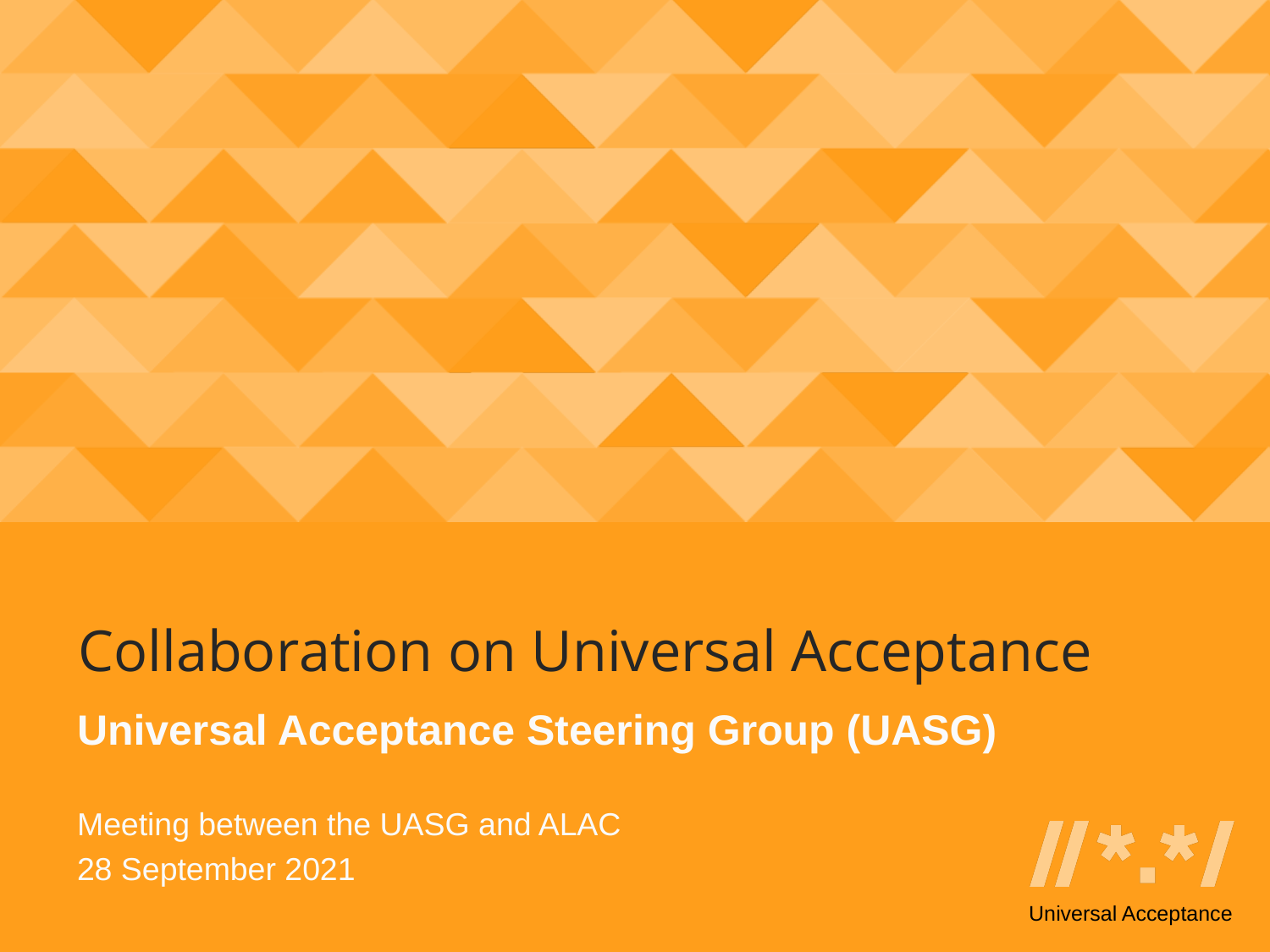

# Collaboration on Universal Acceptance
Universal Acceptance Steering Group (UASG)

Meeting between the UASG and ALAC
28 September 2021